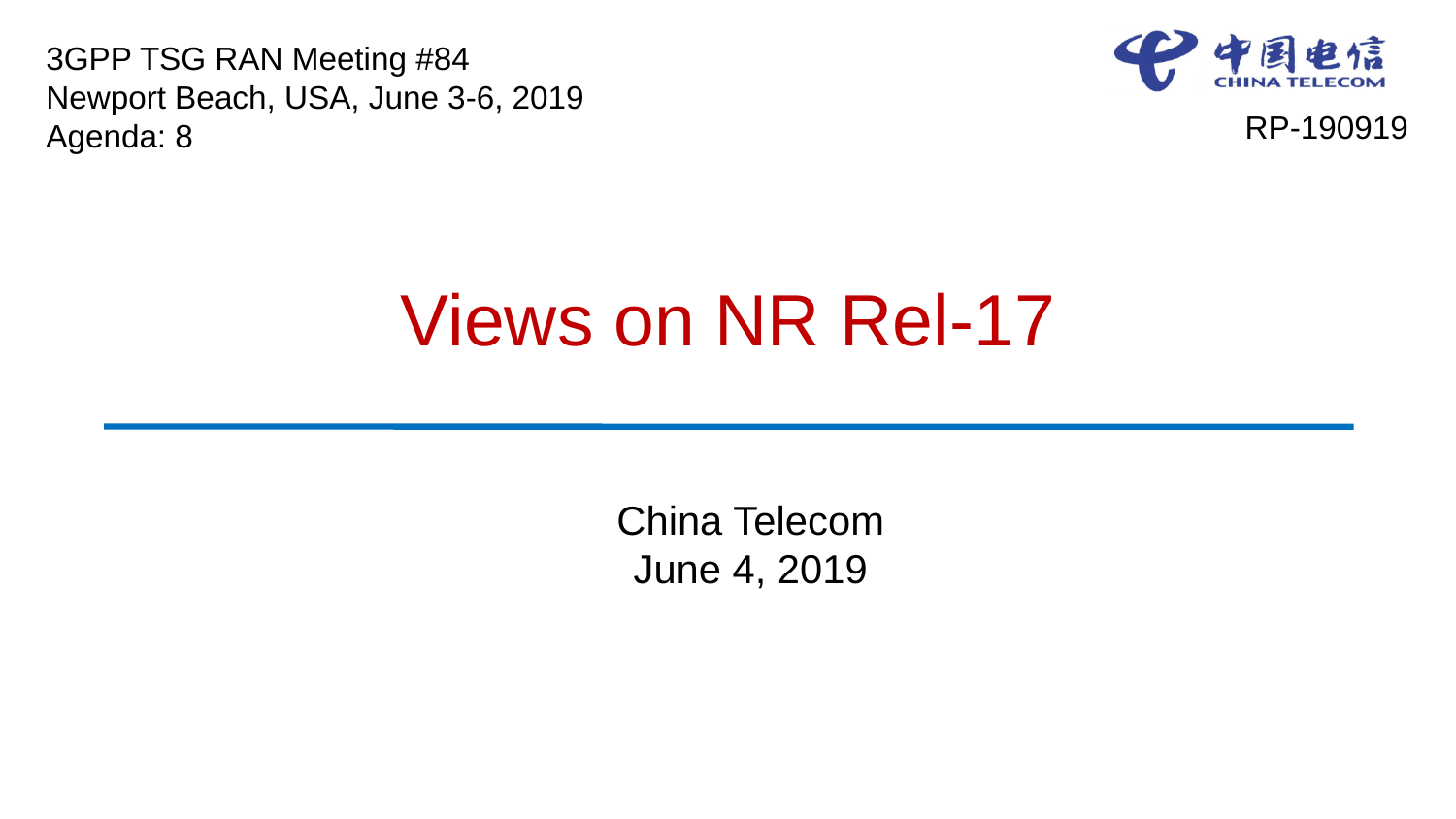

3GPP TSG RAN Meeting #84
Newport Beach, USA, June 3-6, 2019
Agenda: 8
RP-190919
# Views on NR Rel-17
China Telecom
June 4, 2019